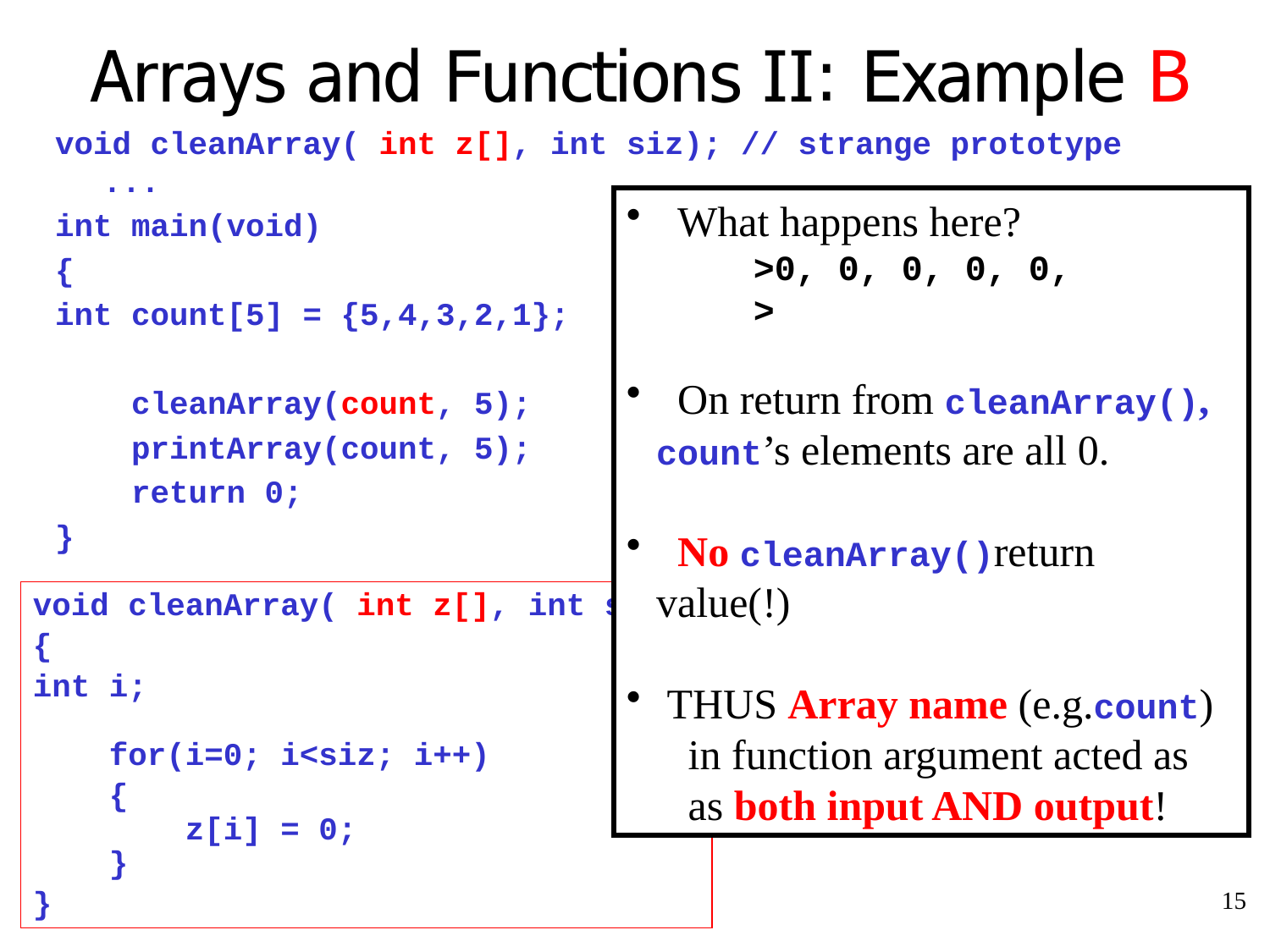

# Arrays and Functions II: Example B
void cleanArray( int z[], int siz); // strange prototype
...
int main(void)
{
int count[5] = {5,4,3,2,1};

    cleanArray(count, 5);
    printArray(count, 5);
    return 0;
}
  What happens here?
	>0, 0, 0, 0, 0,
	>

  On return from cleanArray(),
count’s elements are all 0.

  No cleanArray()return value(!)

 THUS Array name (e.g.count)
   in function argument acted as
   as both input AND output!
void cleanArray( int z[], int siz)
{
int i;
    for(i=0; i<siz; i++)
    {
        z[i] = 0;
    }
}
15